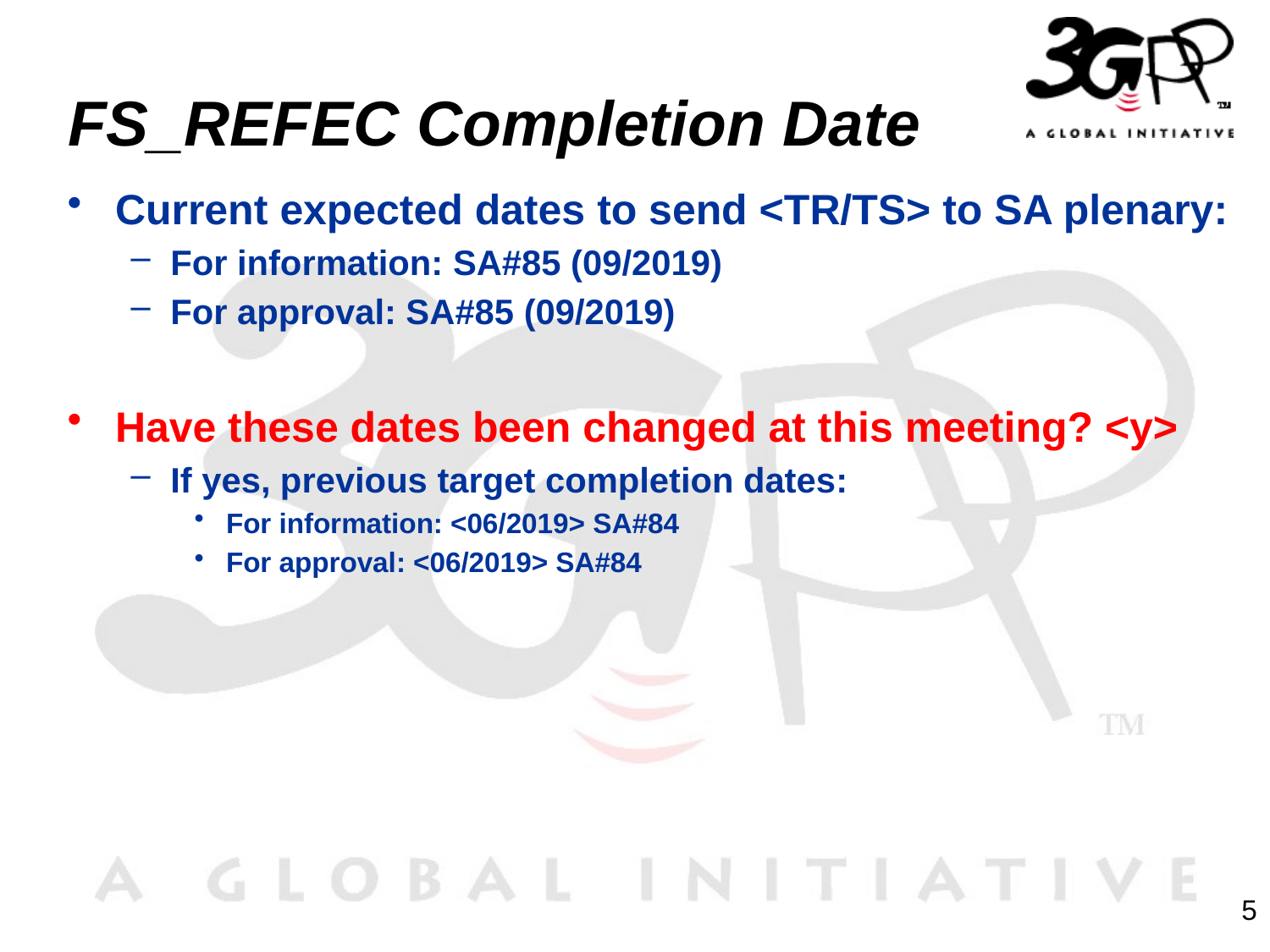

# FS_REFEC Completion Date
Current expected dates to send <TR/TS> to SA plenary:
For information: SA#85 (09/2019)
For approval: SA#85 (09/2019)

Have these dates been changed at this meeting? <y>
If yes, previous target completion dates:
For information: <06/2019> SA#84
For approval: <06/2019> SA#84

5